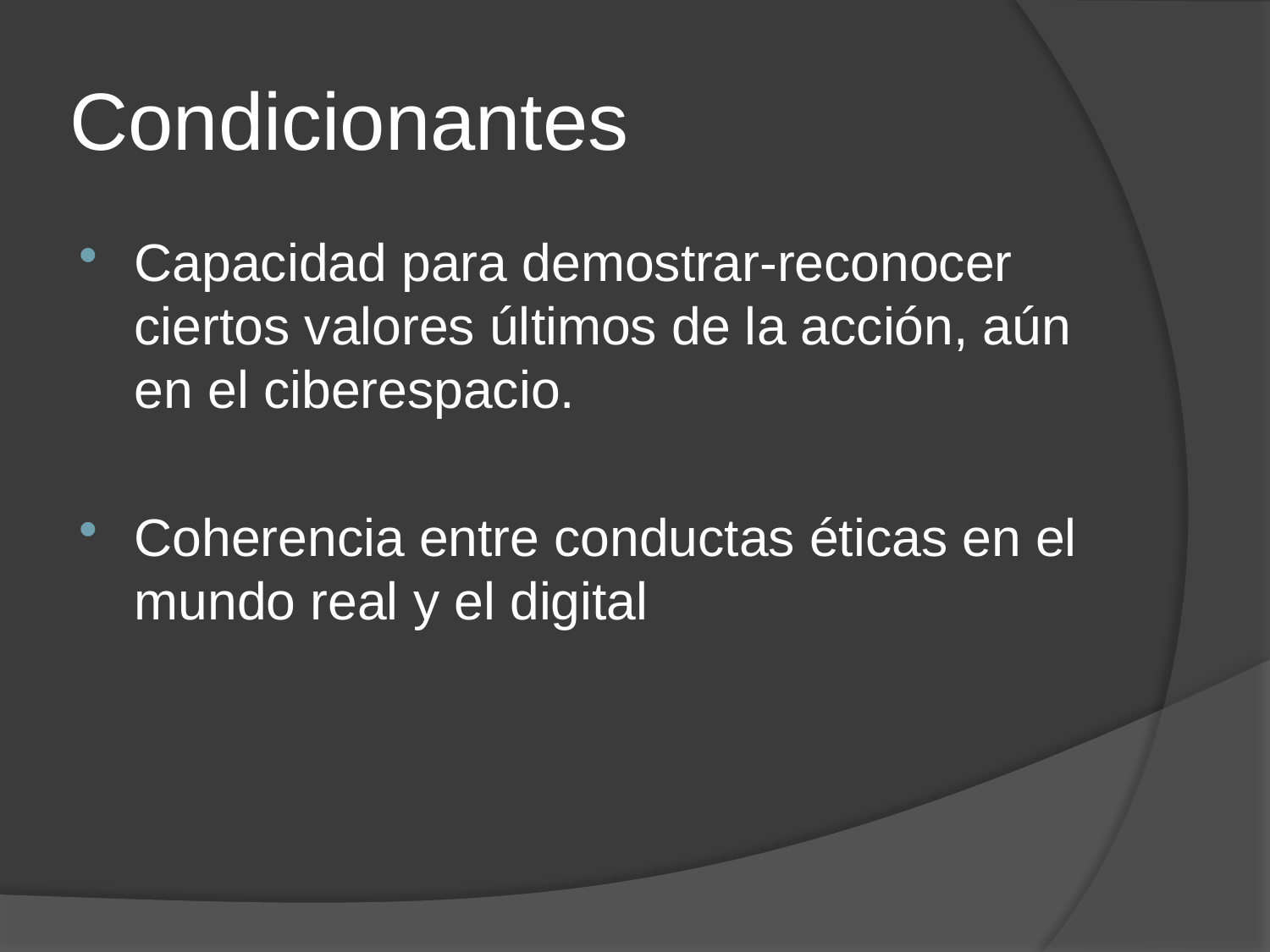

# Condicionantes
Capacidad para demostrar-reconocer  ciertos valores últimos de la acción, aún en el ciberespacio.

Coherencia entre conductas éticas en el mundo real y el digital